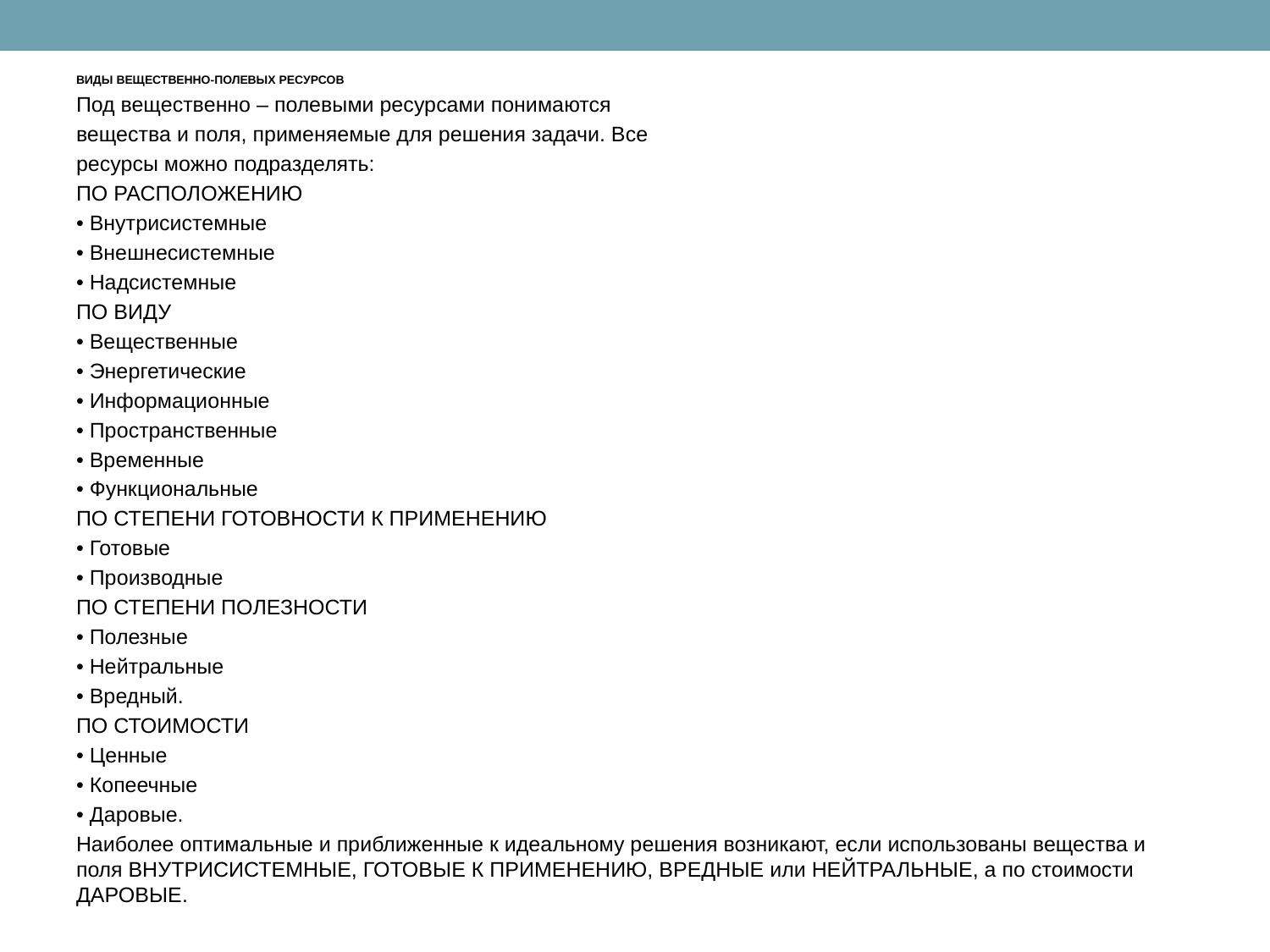

ВИДЫ ВЕЩЕСТВЕННО-ПОЛЕВЫХ РЕСУРСОВ
Под вещественно – полевыми ресурсами понимаются
вещества и поля, применяемые для решения задачи. Все
ресурсы можно подразделять:
ПО РАСПОЛОЖЕНИЮ
• Внутрисистемные
• Внешнесистемные
• Надсистемные
ПО ВИДУ
• Вещественные
• Энергетические
• Информационные
• Пространственные
• Временные
• Функциональные
ПО СТЕПЕНИ ГОТОВНОСТИ К ПРИМЕНЕНИЮ
• Готовые
• Производные
ПО СТЕПЕНИ ПОЛЕЗНОСТИ
• Полезные
• Нейтральные
• Вредный.
ПО СТОИМОСТИ
• Ценные
• Копеечные
• Даровые.
Наиболее оптимальные и приближенные к идеальному решения возникают, если использованы вещества и поля ВНУТРИСИСТЕМНЫЕ, ГОТОВЫЕ К ПРИМЕНЕНИЮ, ВРЕДНЫЕ или НЕЙТРАЛЬНЫЕ, а по стоимости ДАРОВЫЕ.